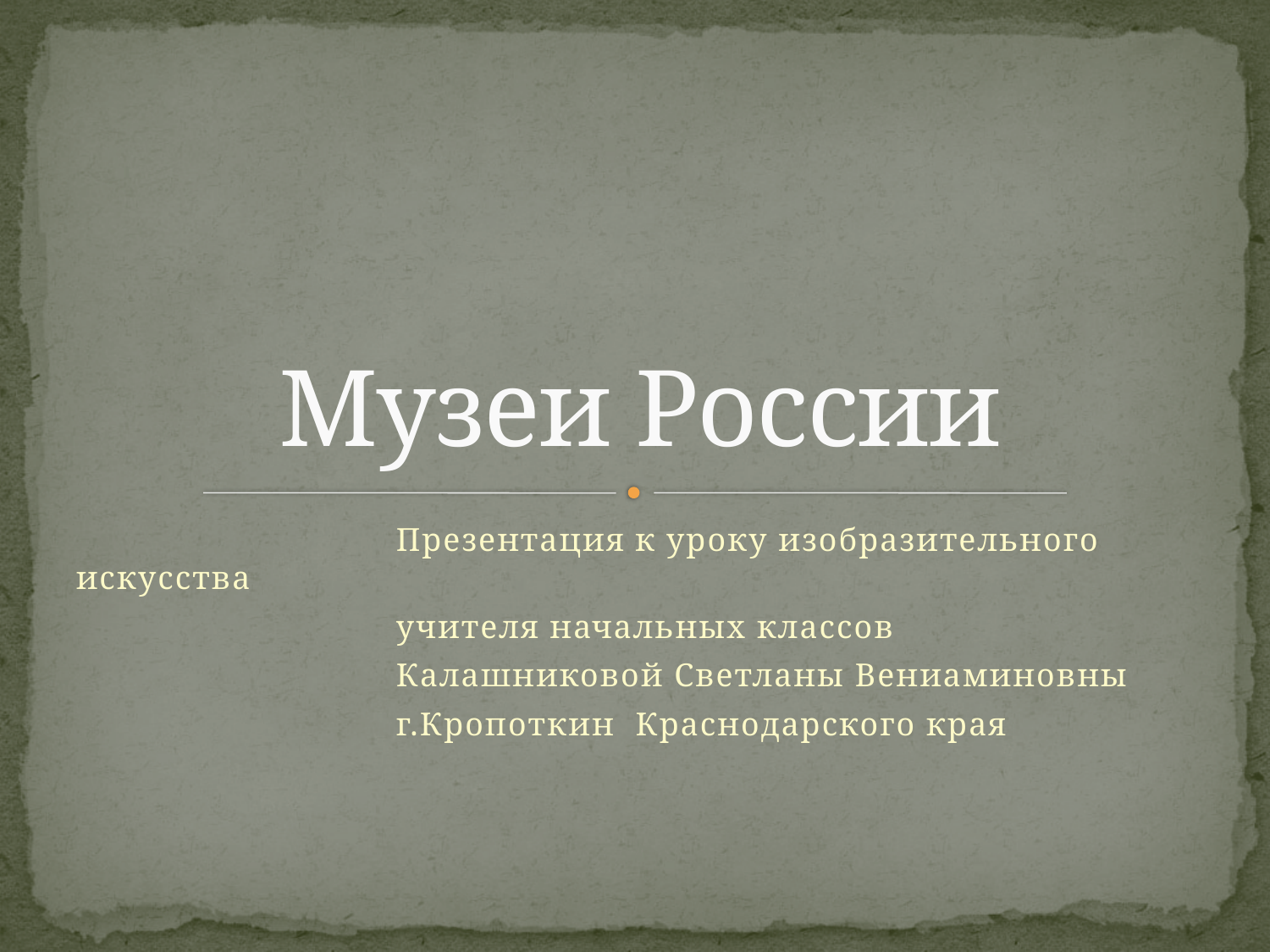

# Музеи России
                                Презентация к уроку изобразительного искусства
                                учителя начальных классов
                                Калашниковой Светланы Вениаминовны
                                г.Кропоткин  Краснодарского края